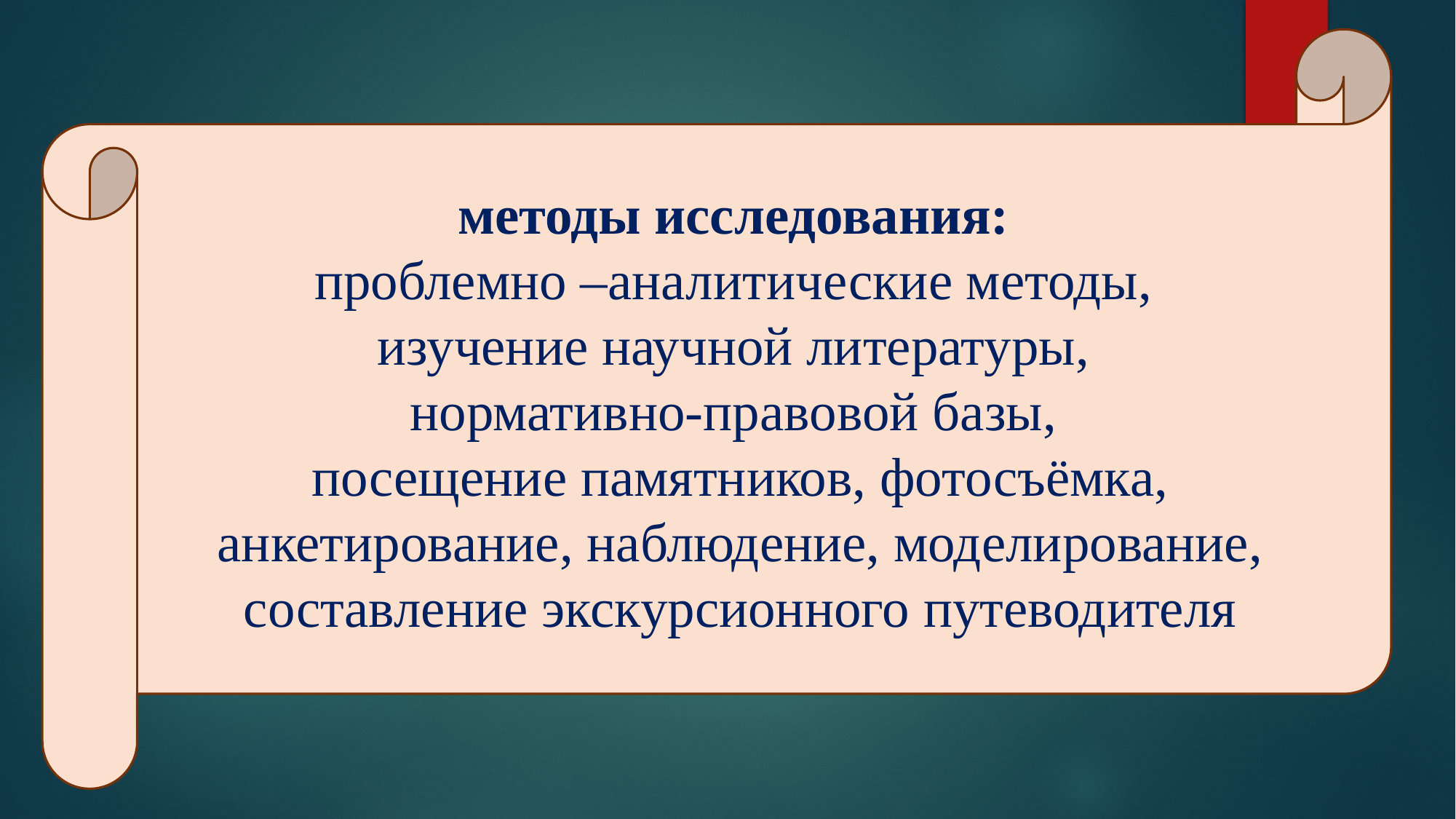

методы исследования:
проблемно –аналитические методы,
изучение научной литературы,
нормативно-правовой базы,
посещение памятников, фотосъёмка, анкетирование, наблюдение, моделирование, составление экскурсионного путеводителя
#